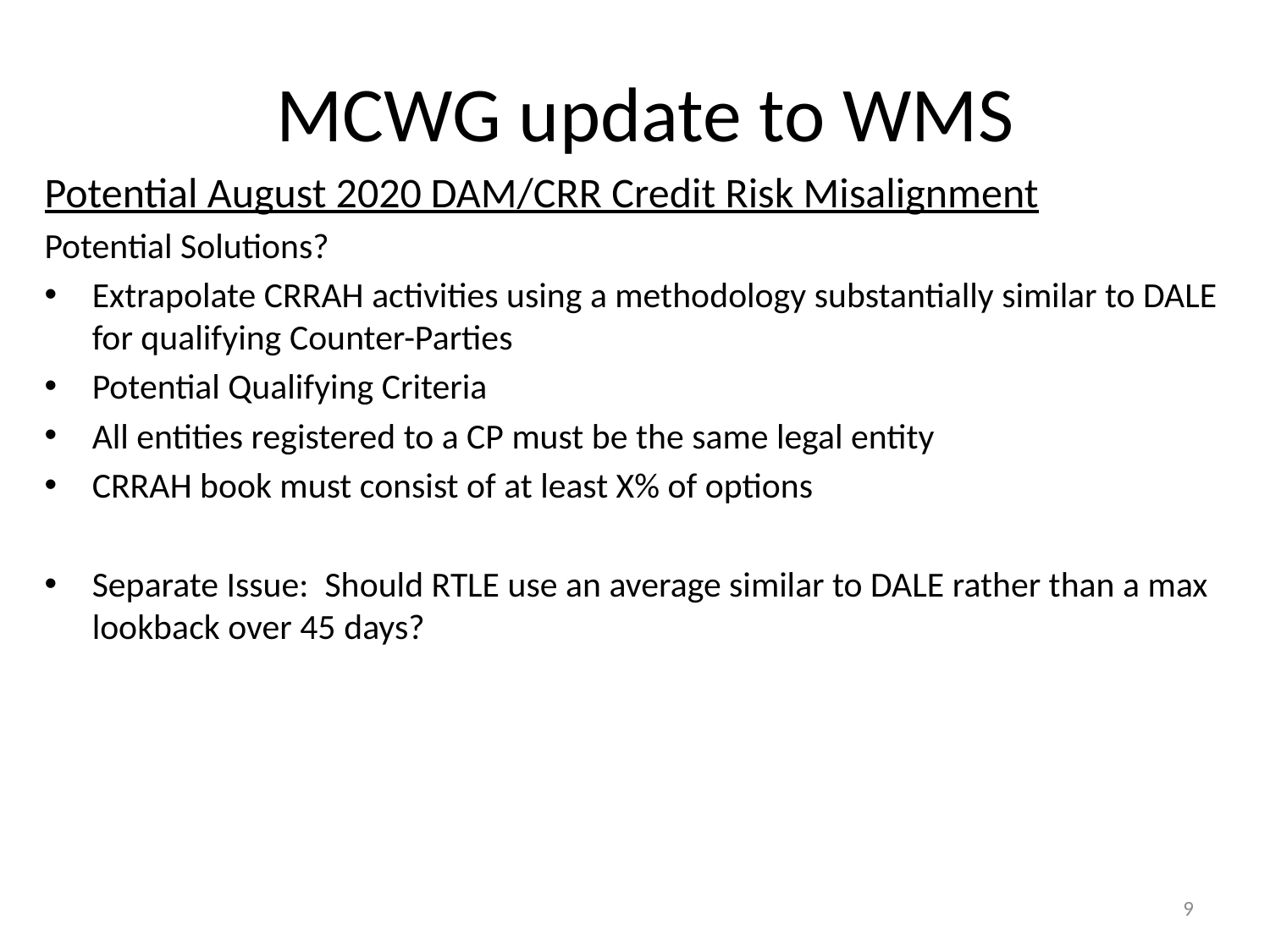

# MCWG update to WMS
Potential August 2020 DAM/CRR Credit Risk Misalignment
Potential Solutions?
Extrapolate CRRAH activities using a methodology substantially similar to DALE for qualifying Counter-Parties
Potential Qualifying Criteria
All entities registered to a CP must be the same legal entity
CRRAH book must consist of at least X% of options

Separate Issue:  Should RTLE use an average similar to DALE rather than a max lookback over 45 days?
9